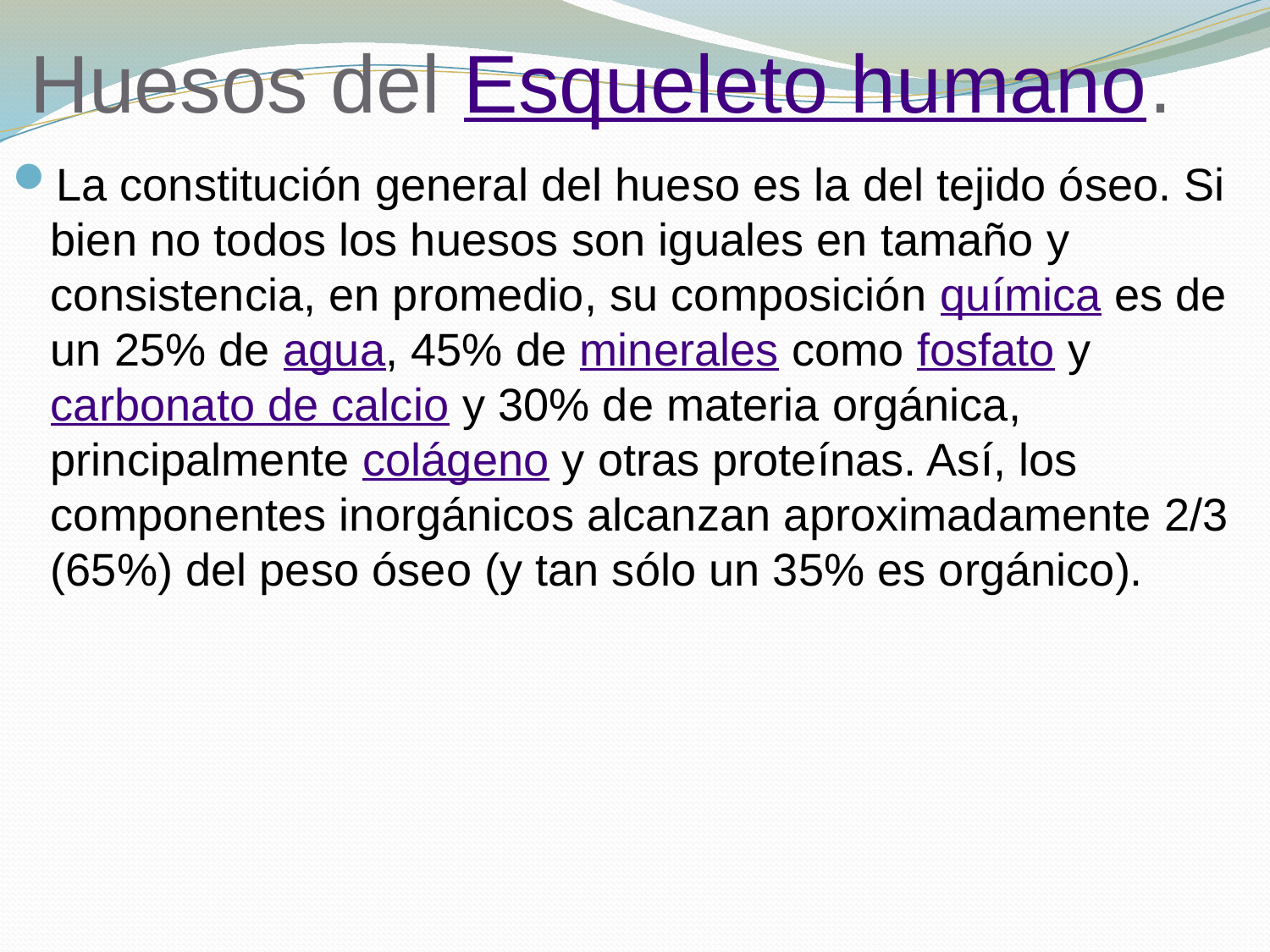

# Huesos del Esqueleto humano.
La constitución general del hueso es la del tejido óseo. Si bien no todos los huesos son iguales en tamaño y consistencia, en promedio, su composición química es de un 25% de agua, 45% de minerales como fosfato y carbonato de calcio y 30% de materia orgánica, principalmente colágeno y otras proteínas. Así, los componentes inorgánicos alcanzan aproximadamente 2/3 (65%) del peso óseo (y tan sólo un 35% es orgánico).